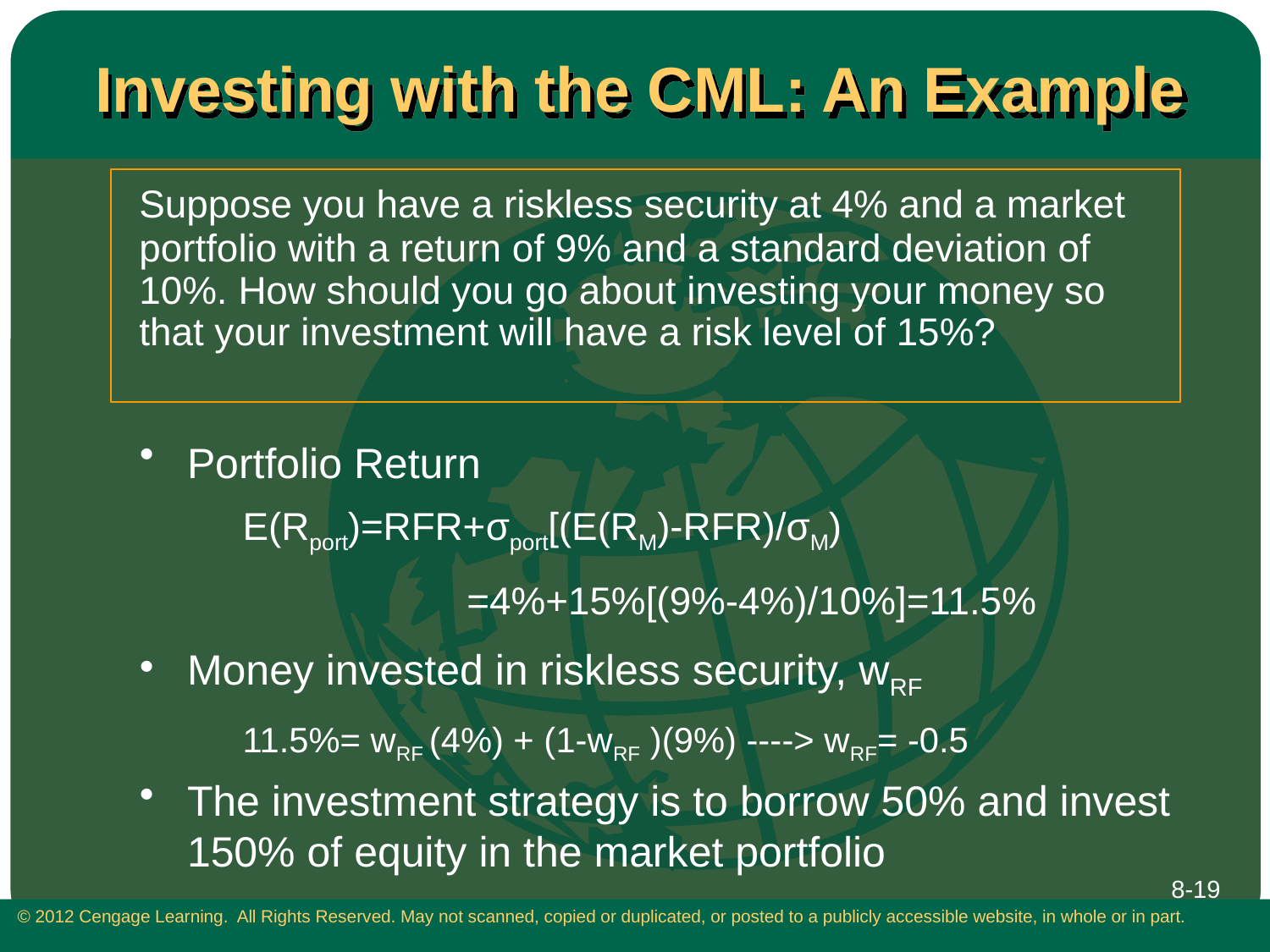

# Investing with the CML: An Example
	Suppose you have a riskless security at 4% and a market portfolio with a return of 9% and a standard deviation of 10%. How should you go about investing your money so that your investment will have a risk level of 15%?
Portfolio Return
	E(Rport)=RFR+σport[(E(RM)-RFR)/σM)
		         =4%+15%[(9%-4%)/10%]=11.5%
Money invested in riskless security, wRF
	11.5%= wRF (4%) + (1-wRF )(9%) ----> wRF= -0.5
The investment strategy is to borrow 50% and invest 150% of equity in the market portfolio
8-19
 © 2012 Cengage Learning.  All Rights Reserved. May not scanned, copied or duplicated, or posted to a publicly accessible website, in whole or in part.